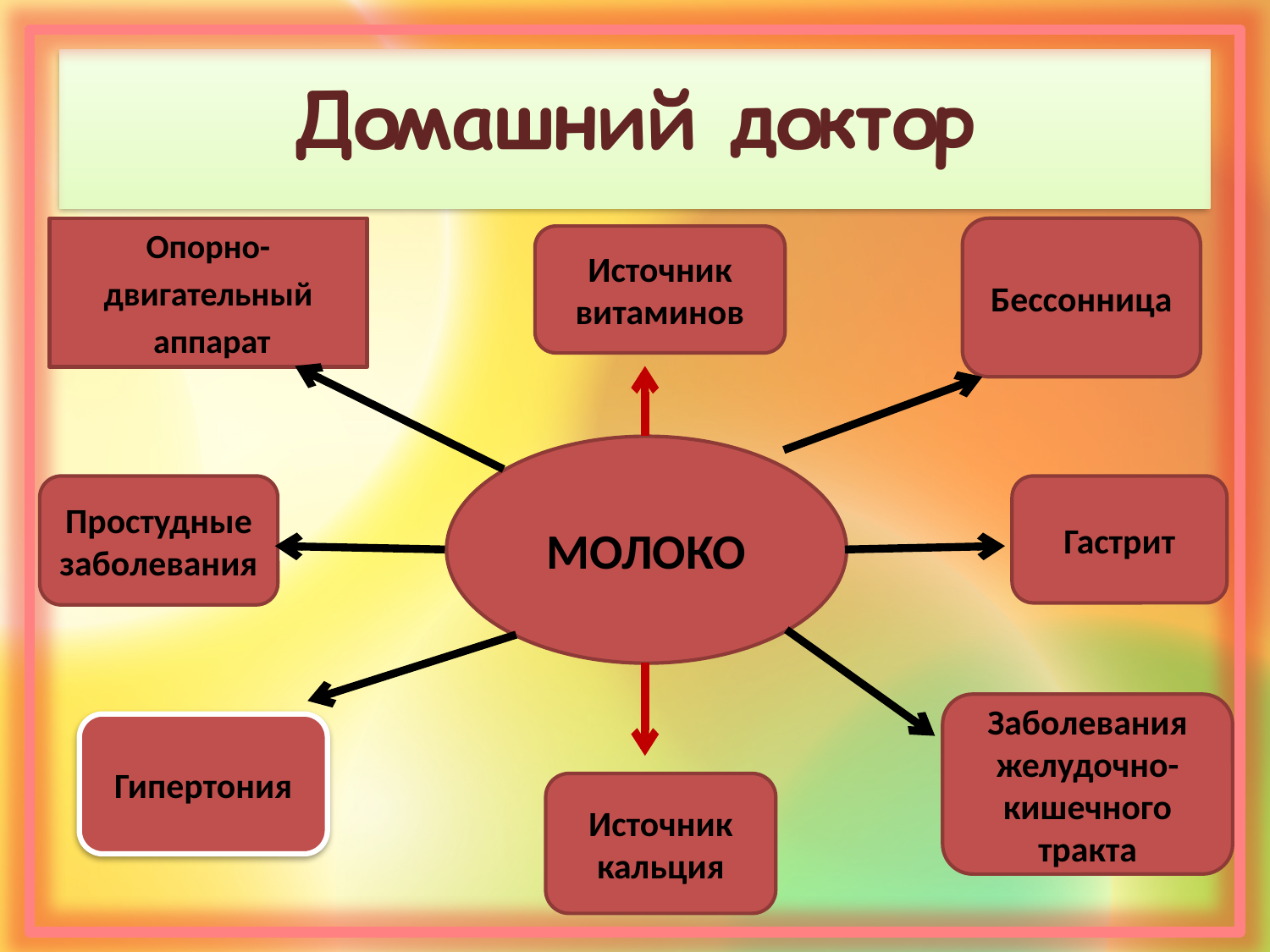

# Домашний доктор
Бессонница
Опорно-
двигательный
 аппарат
Источник витаминов
МОЛОКО
Простудные заболевания
Гастрит
Заболевания желудочно-кишечного тракта
Гипертония
Источник кальция